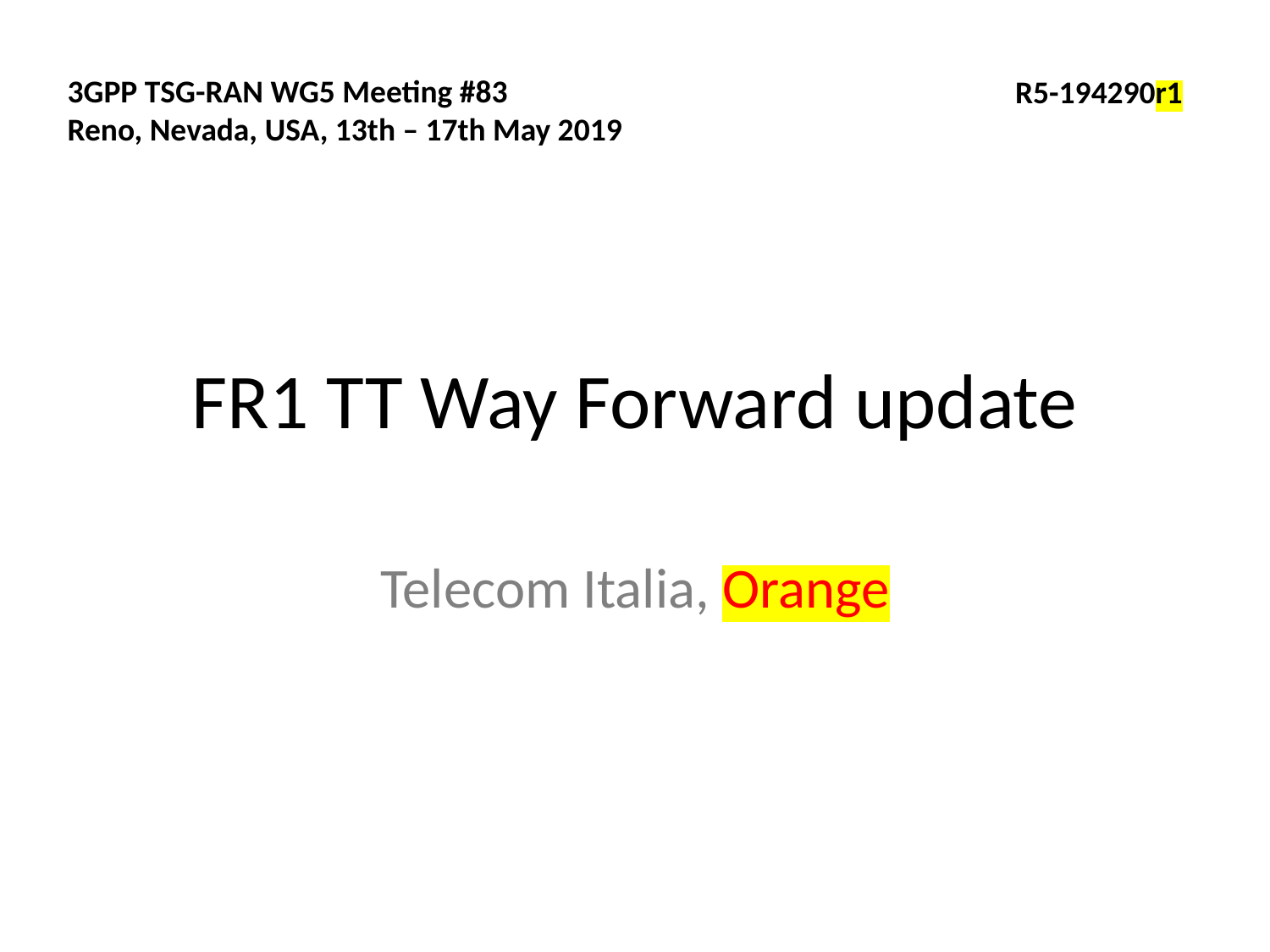

3GPP TSG-RAN WG5 Meeting #83
Reno, Nevada, USA, 13th – 17th May 2019

  R5-194290r1
# FR1 TT Way Forward update
Telecom Italia, Orange